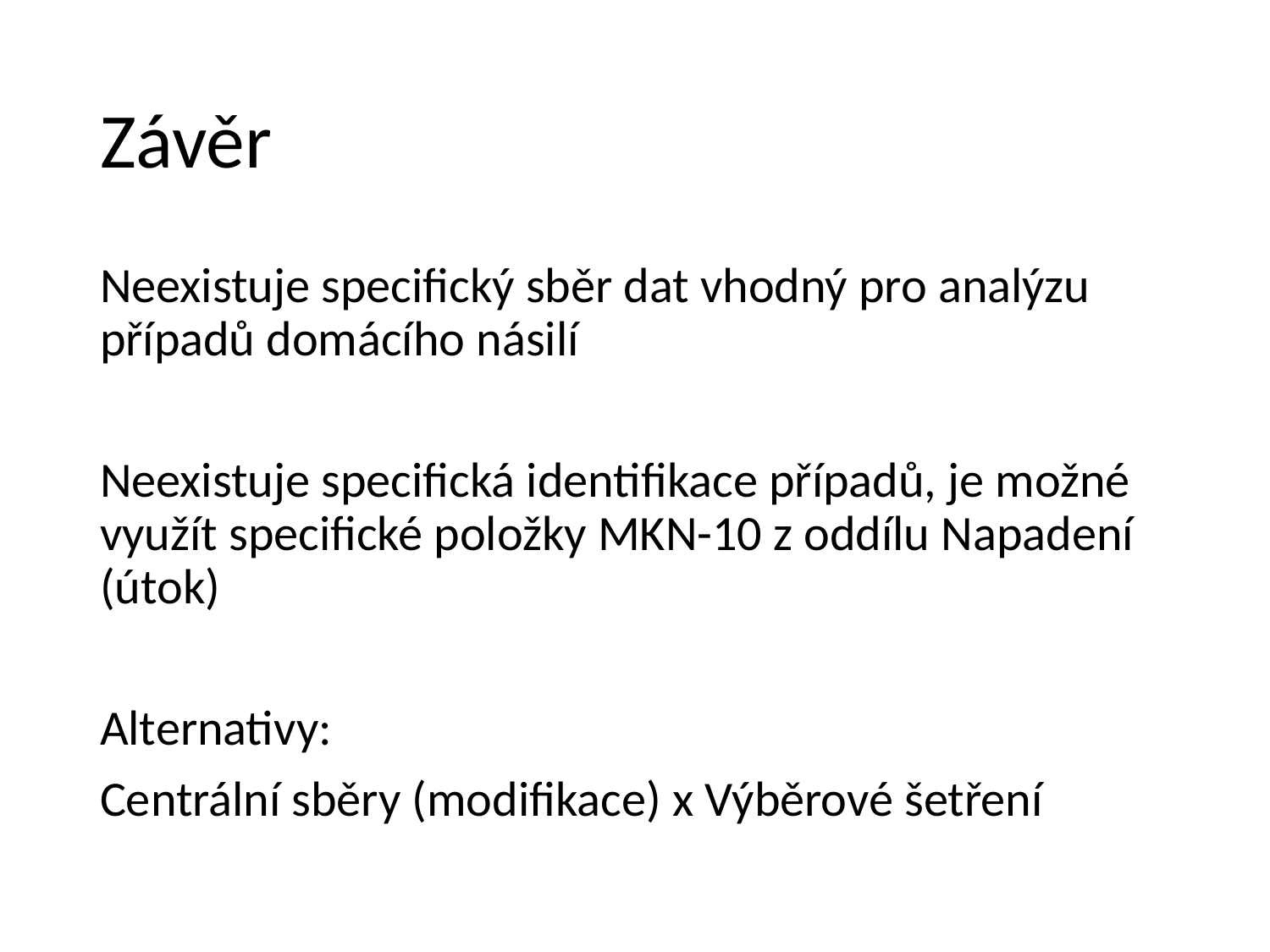

# Závěr
Neexistuje specifický sběr dat vhodný pro analýzu případů domácího násilí

Neexistuje specifická identifikace případů, je možné využít specifické položky MKN-10 z oddílu Napadení (útok)

Alternativy:
Centrální sběry (modifikace) x Výběrové šetření